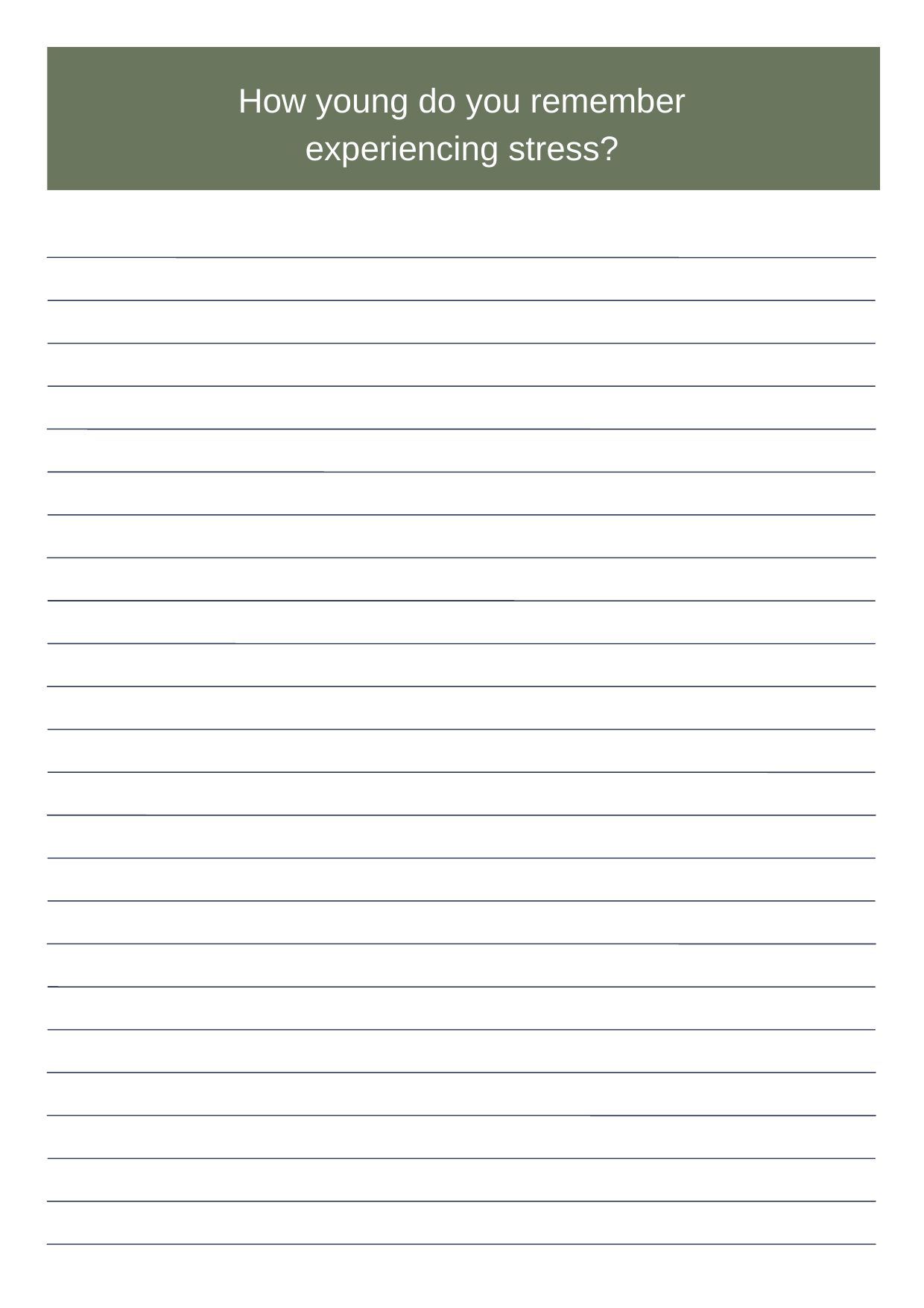

How young do you remember experiencing stress?